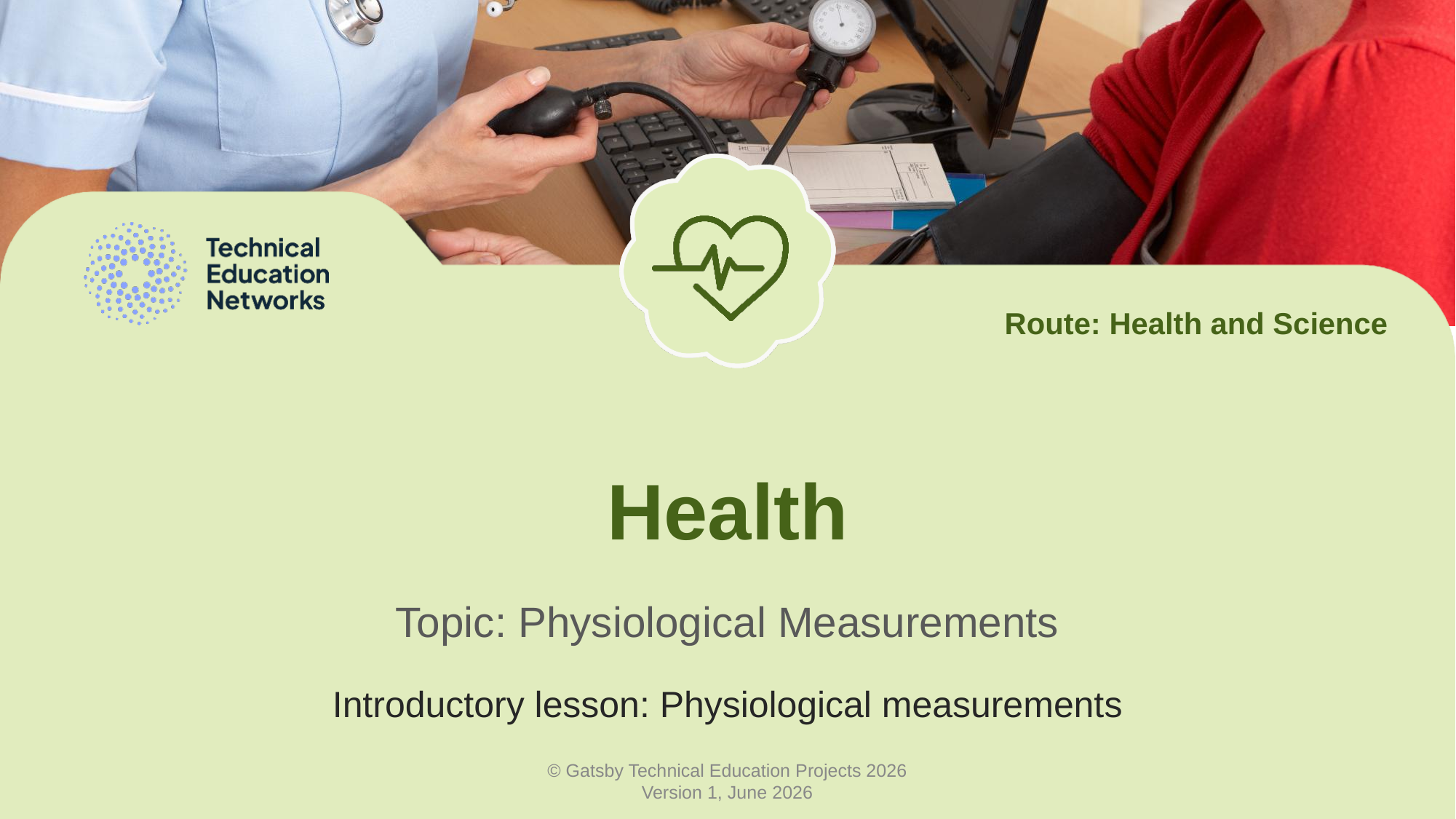

Route: Health and Science
# Health
Topic: Physiological Measurements
Introductory lesson: Physiological measurements